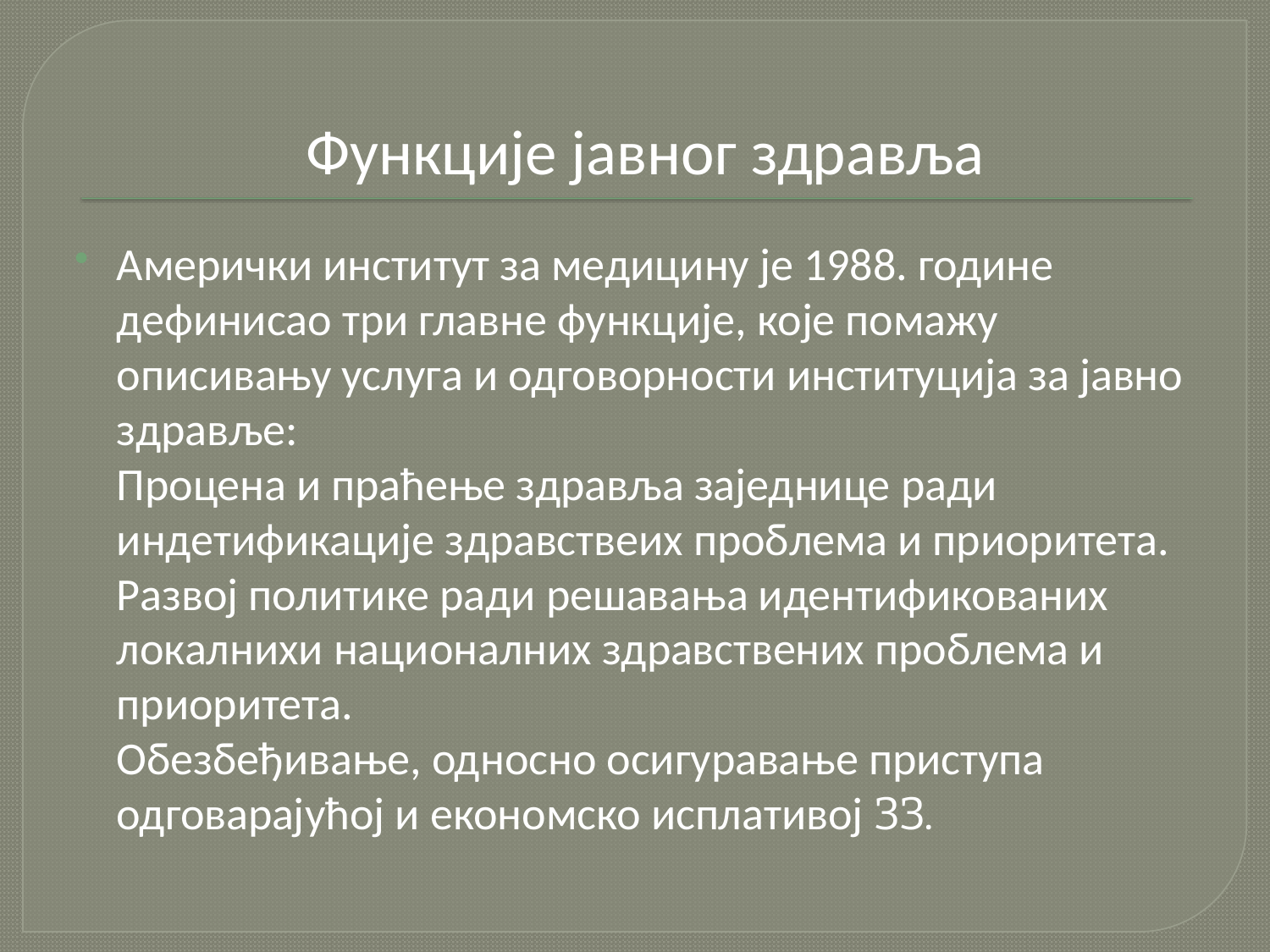

# Функције јавног здравља
Амерички институт за медицину је 1988. године дефинисао три главне функције, које помажу описивању услуга и одговорности институција за јавно здравље:
	Процена и праћење здравља заједнице ради индетификације здравствеих проблема и приоритета.
	Развој политике ради решавања идентификованих локалнихи националних здравствених проблема и приоритета.
	Обезбеђивање, односно осигуравање приступа одговарајућој и економско исплативој ЗЗ.